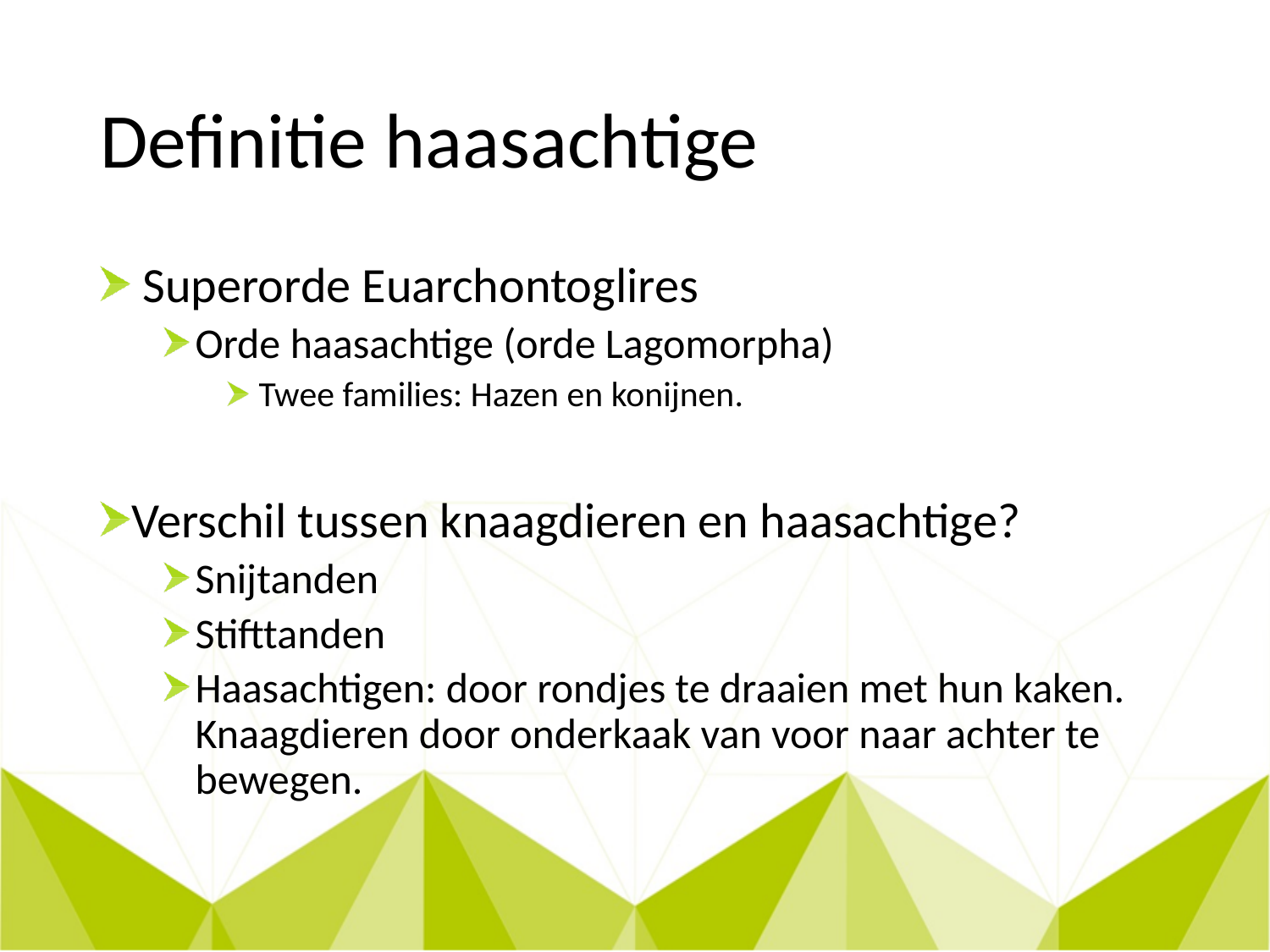

# Definitie haasachtige
 Superorde Euarchontoglires
Orde haasachtige (orde Lagomorpha)
Twee families: Hazen en konijnen.

Verschil tussen knaagdieren en haasachtige?
Snijtanden
Stifttanden
Haasachtigen: door rondjes te draaien met hun kaken. Knaagdieren door onderkaak van voor naar achter te bewegen.